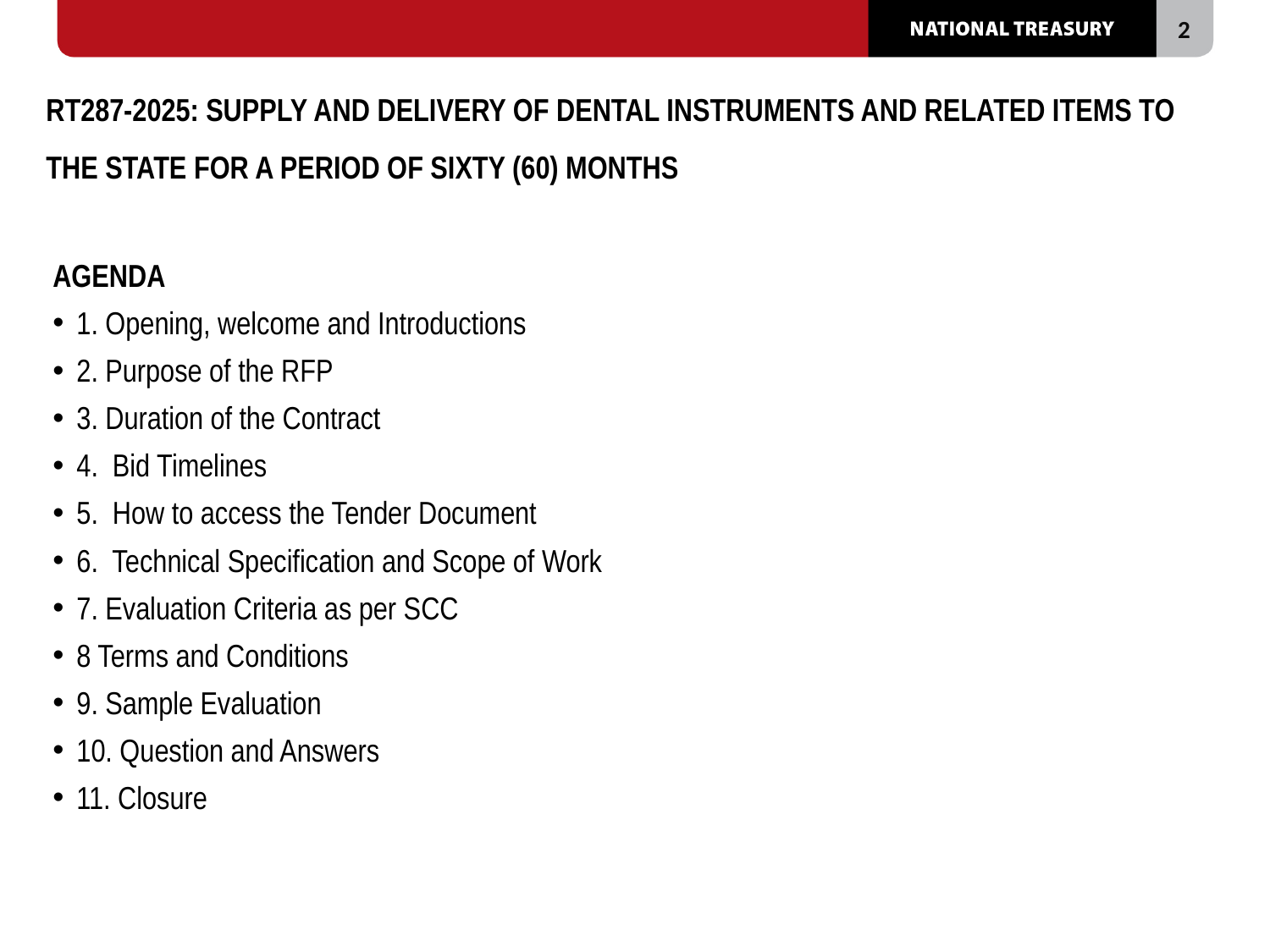

# RT287-2025: SUPPLY AND DELIVERY OF DENTAL INSTRUMENTS AND RELATED ITEMS TO THE STATE FOR A PERIOD OF SIXTY (60) MONTHS
AGENDA
1. Opening, welcome and Introductions
2. Purpose of the RFP
3. Duration of the Contract
4.  Bid Timelines
5.  How to access the Tender Document
6.  Technical Specification and Scope of Work
7. Evaluation Criteria as per SCC
8 Terms and Conditions
9. Sample Evaluation
10. Question and Answers
11. Closure